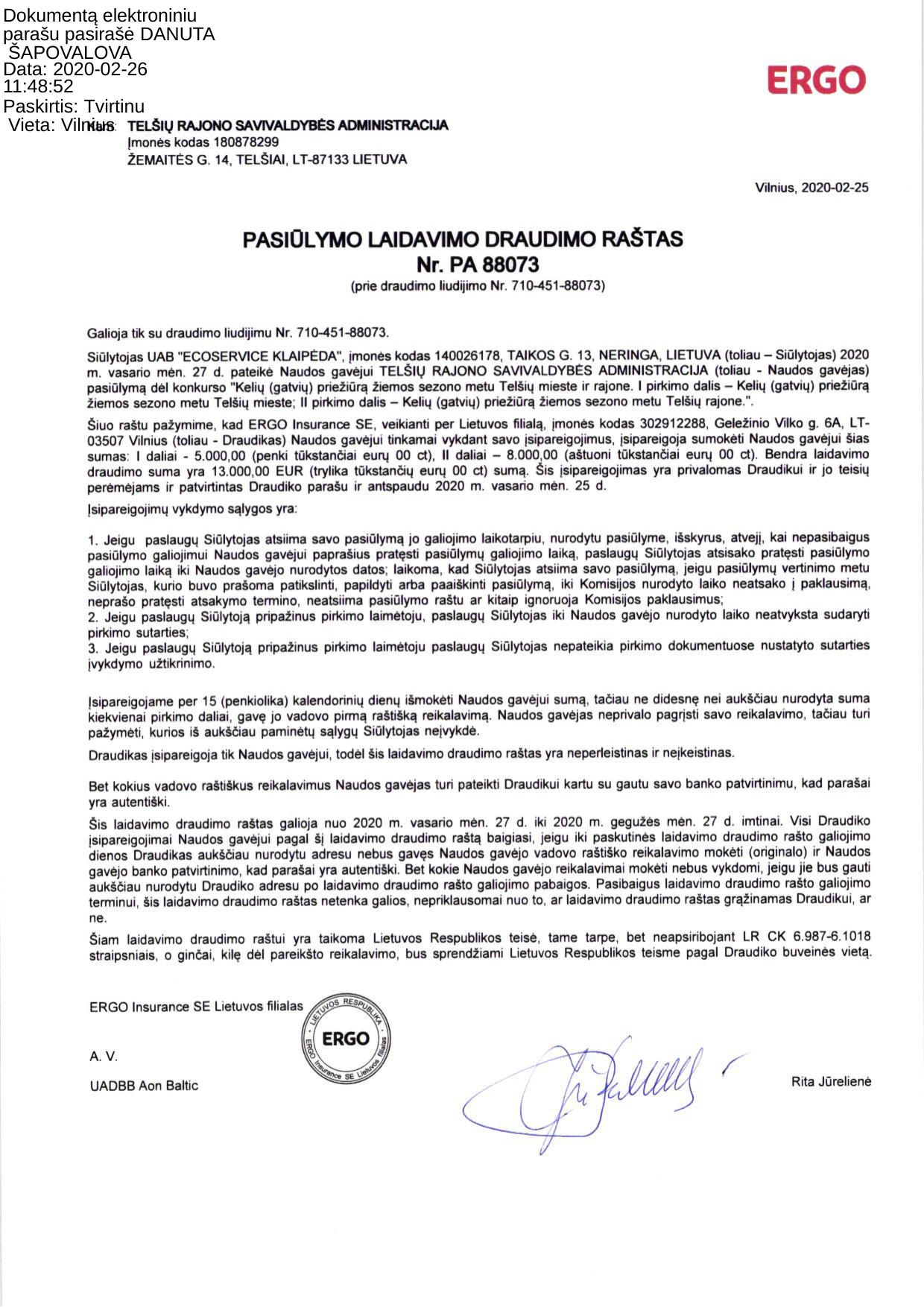

Dokumentą elektroniniu  parašu pasirašė DANUTA  ŠAPOVALOVA
Data: 2020-02-26 11:48:52
Paskirtis: Tvirtinu  Vieta: Vilnius